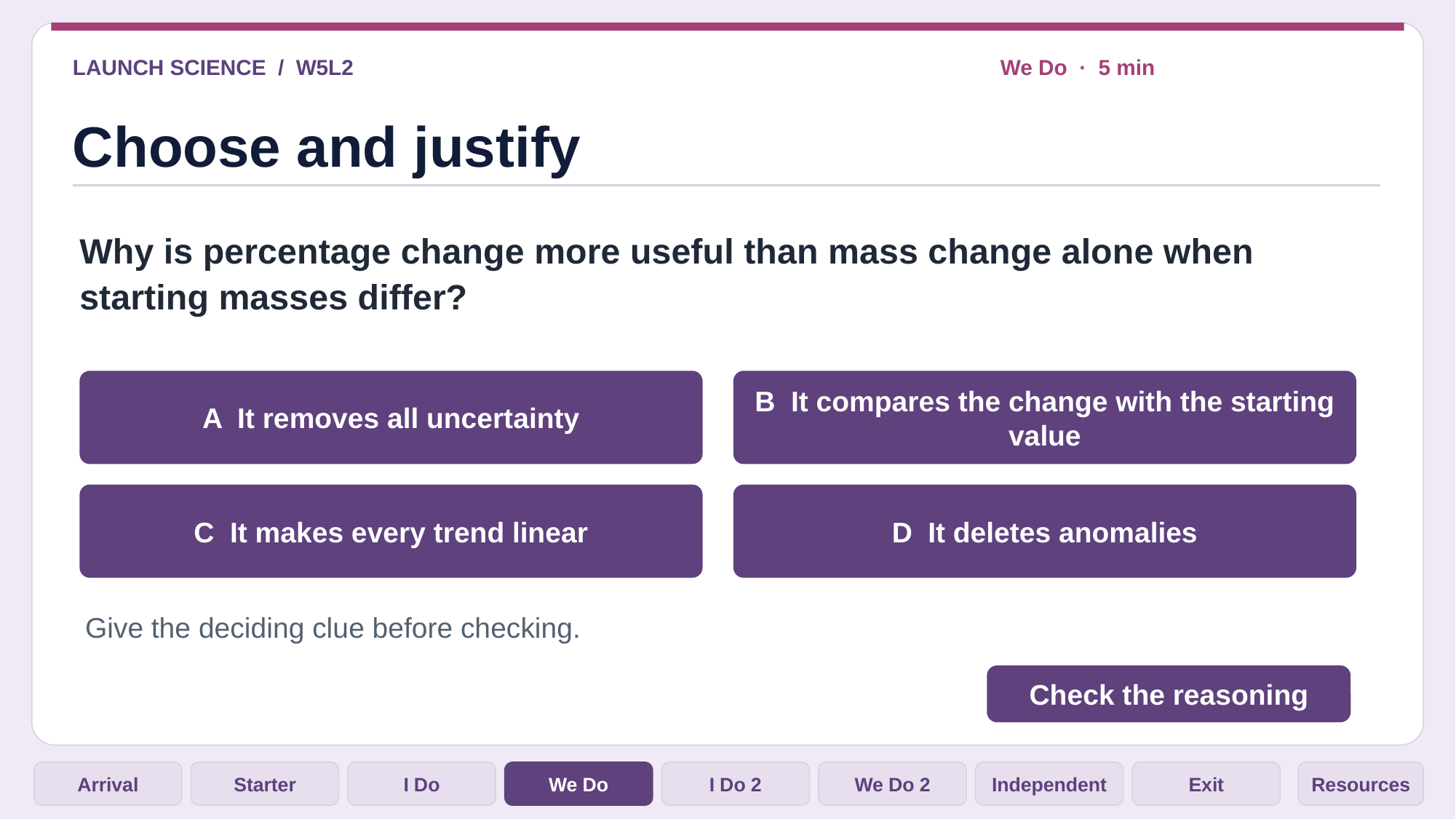

LAUNCH SCIENCE  /  W5L2
We Do  ·  5 min
Choose and justify

Why is percentage change more useful than mass change alone when starting masses differ?
A  It removes all uncertainty
B  It compares the change with the starting value
C  It makes every trend linear
D  It deletes anomalies
Give the deciding clue before checking.
Check the reasoning
Arrival
Starter
I Do
We Do
I Do 2
We Do 2
Independent
Exit
Resources